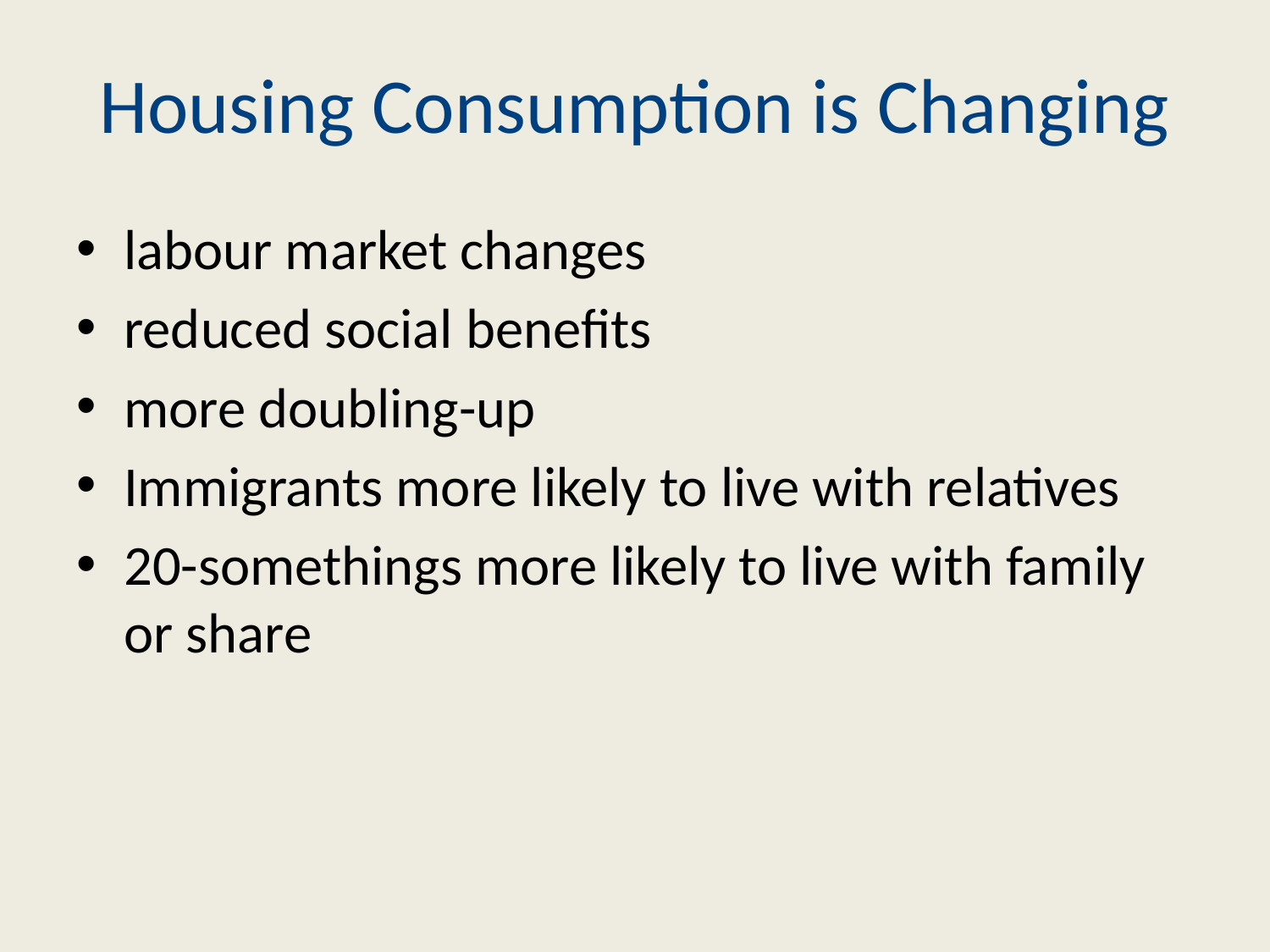

# Housing Consumption is Changing
labour market changes
reduced social benefits
more doubling-up
Immigrants more likely to live with relatives
20-somethings more likely to live with family or share